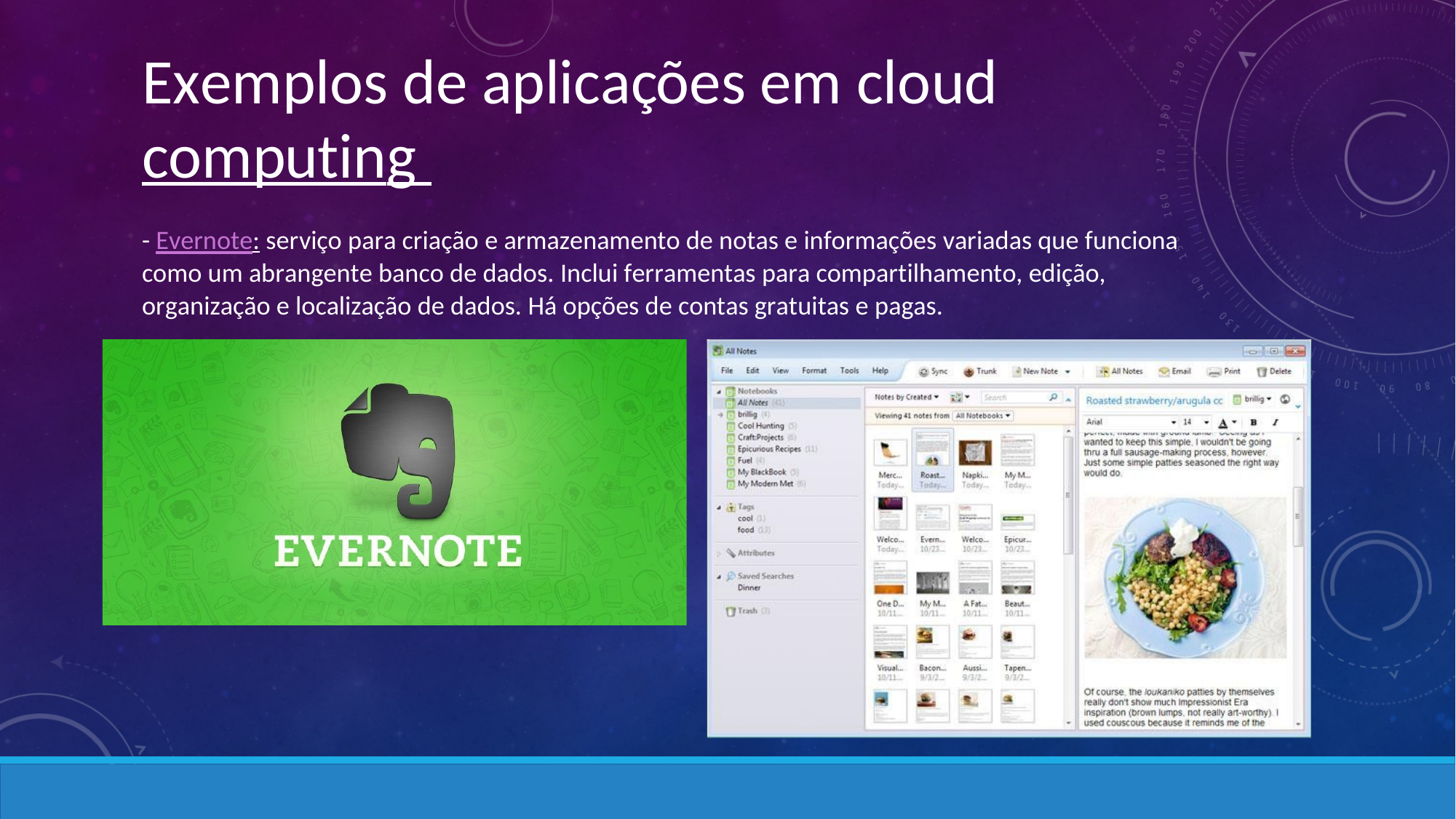

Exemplos de aplicações em cloud
computing

- Evernote: serviço para criação e armazenamento de notas e informações variadas que funciona
como um abrangente banco de dados. Inclui ferramentas para compartilhamento, edição,
organização e localização de dados. Há opções de contas gratuitas e pagas.